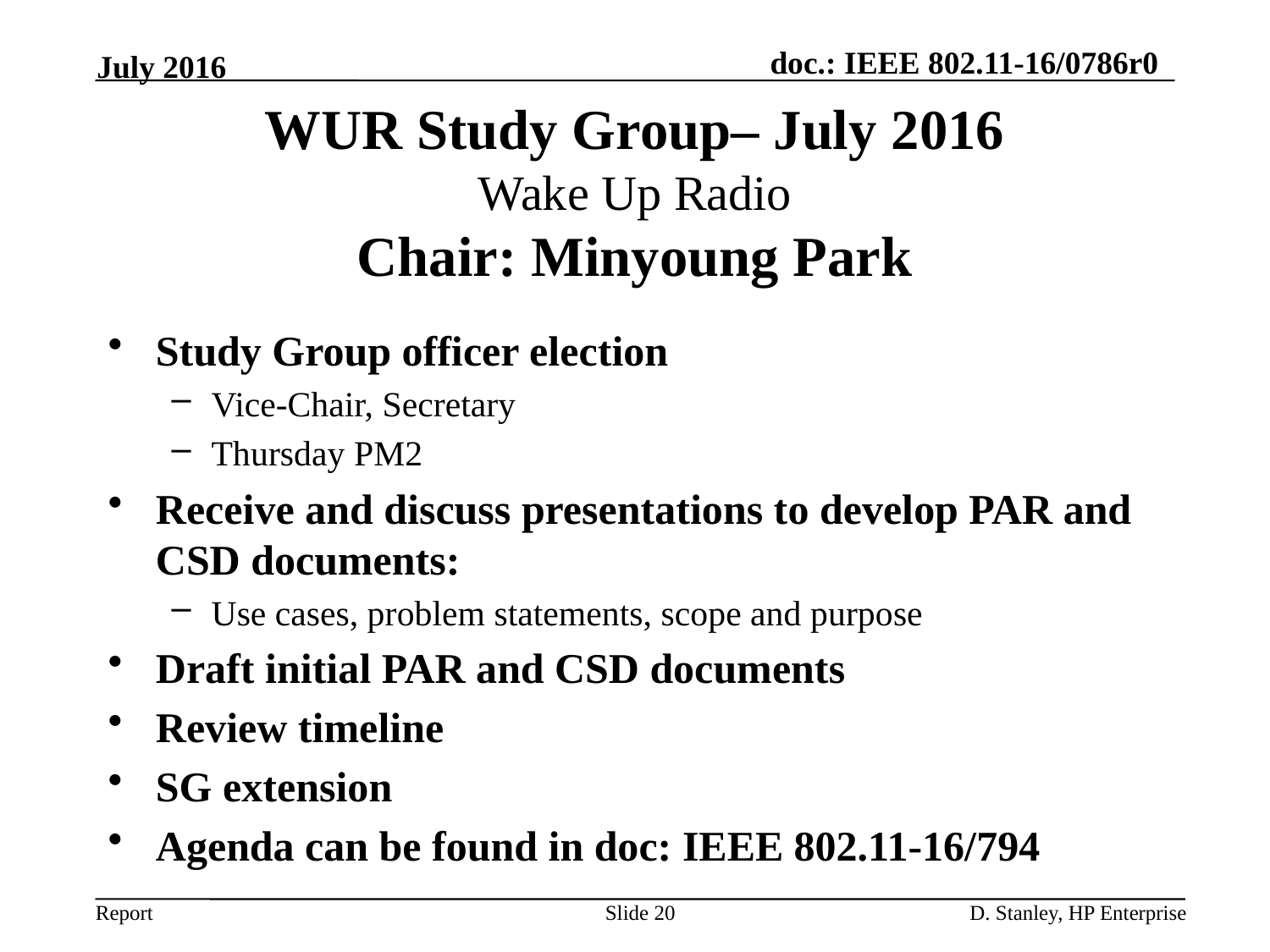

July 2016
# WUR Study Group– July 2016 Wake Up Radio Chair: Minyoung Park
Study Group officer election
Vice-Chair, Secretary
Thursday PM2
Receive and discuss presentations to develop PAR and CSD documents:
Use cases, problem statements, scope and purpose
Draft initial PAR and CSD documents
Review timeline
SG extension
Agenda can be found in doc: IEEE 802.11-16/794

Slide 20
D. Stanley, HP Enterprise